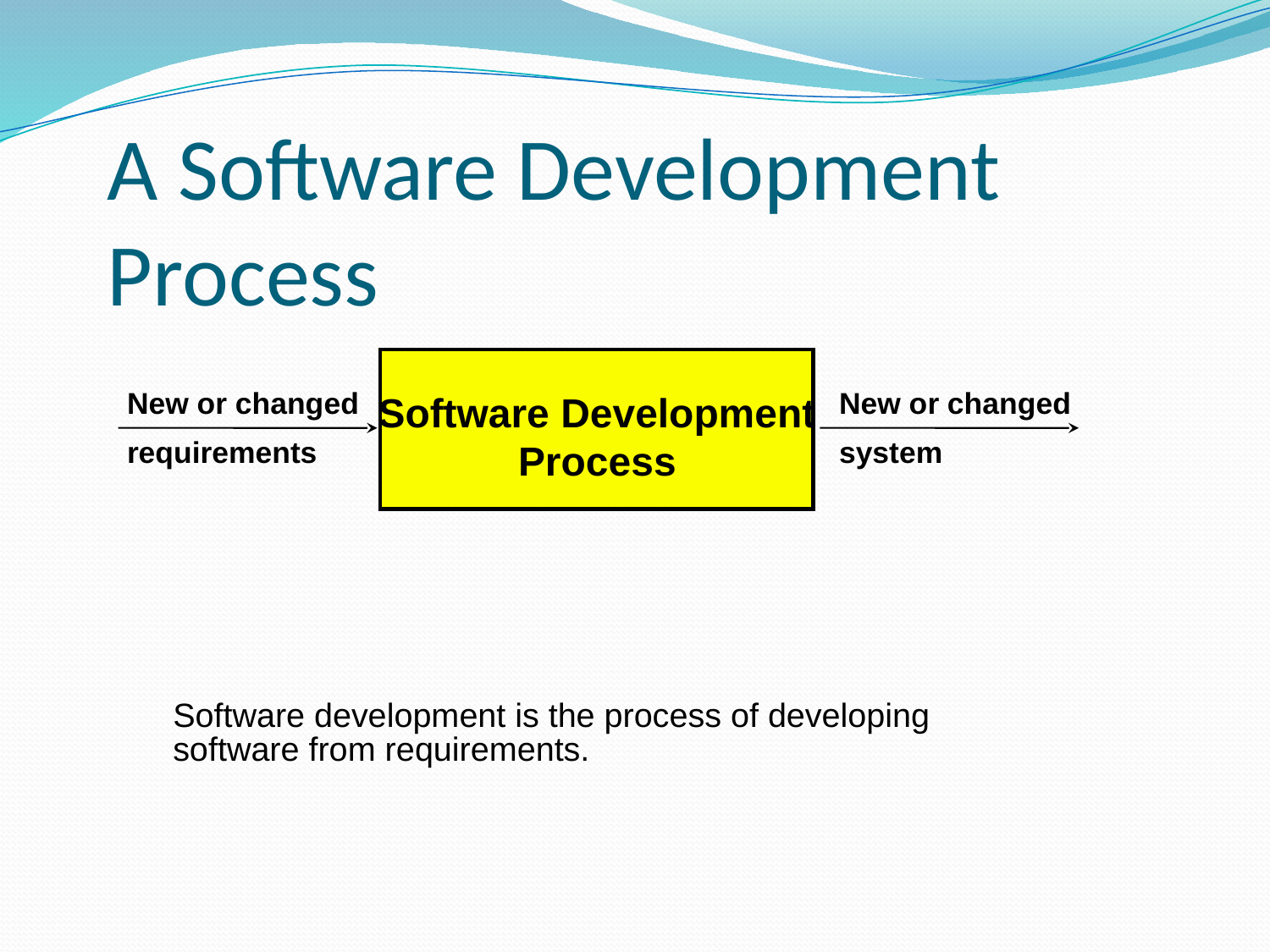

# A Software Development Process

Software Development
Process

New or changed
requirements
New or changed
system

Software development is the process of developing software from requirements.